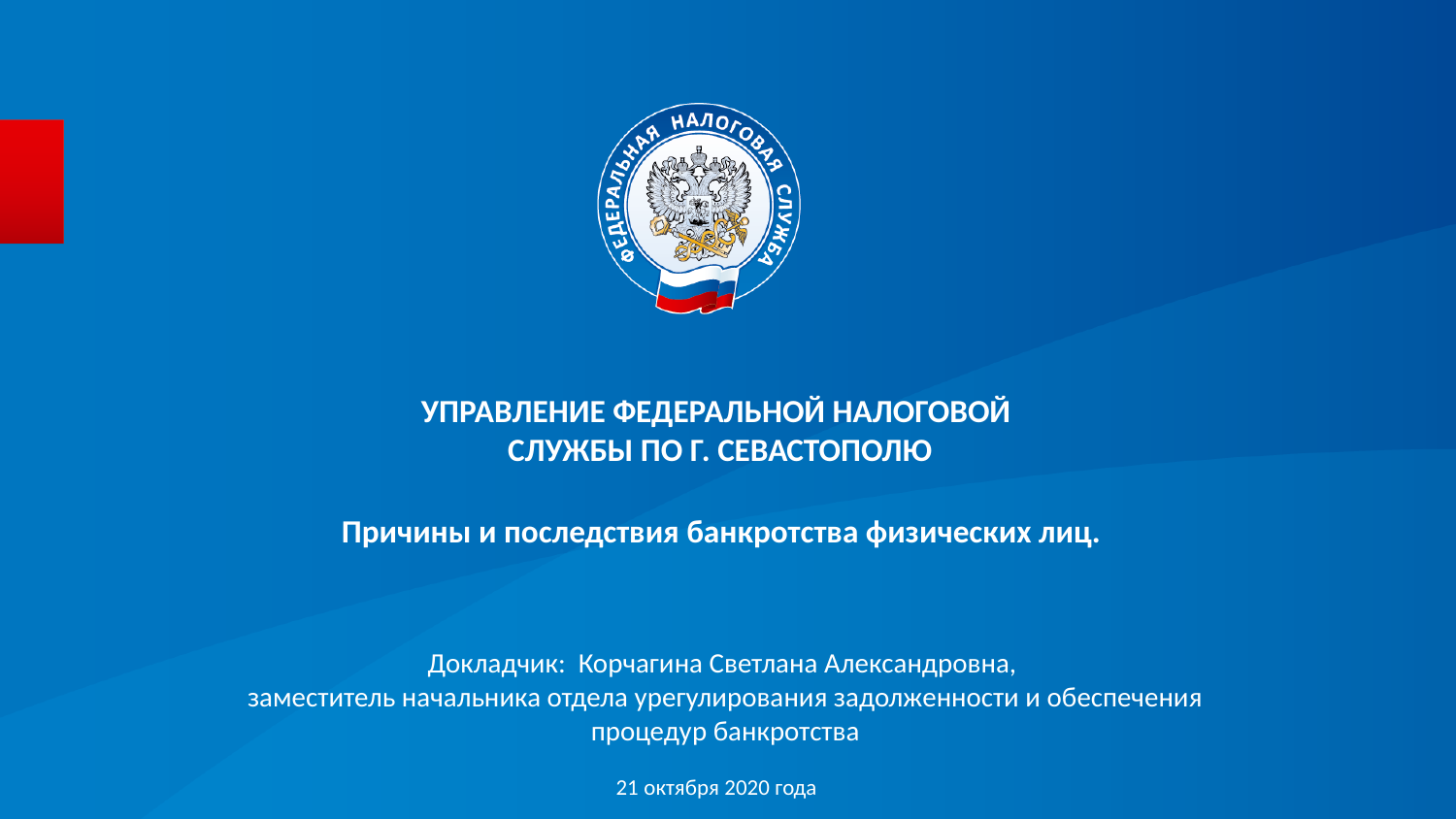

# УПРАВЛЕНИЕ ФЕДЕРАЛЬНОЙ НАЛОГОВОЙ СЛУЖБЫ ПО Г. СЕВАСТОПОЛЮ Причины и последствия банкротства физических лиц.
Докладчик:  Корчагина Светлана Александровна,
заместитель начальника отдела урегулирования задолженности и обеспечения процедур банкротства

21 октября 2020 года